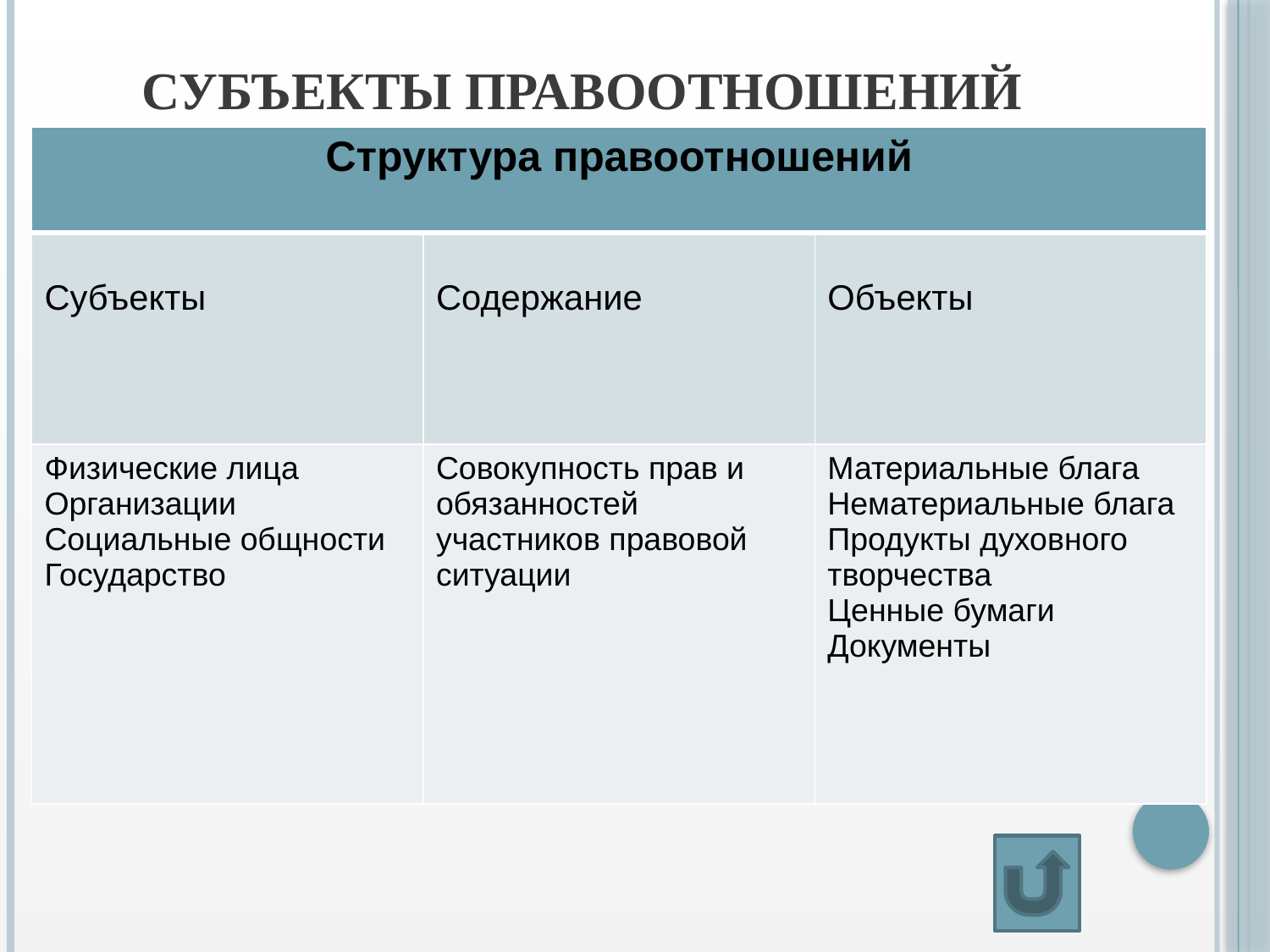

# Субъекты правоотношений
| Структура правоотношений |  |  |
| --- | --- | --- |
| Субъекты | Содержание | Объекты |
| Физические лица Организации Социальные общности Государство | Совокупность прав и обязанностей участников правовой ситуации | Материальные блага Нематериальные блага Продукты духовного творчества Ценные бумаги Документы |